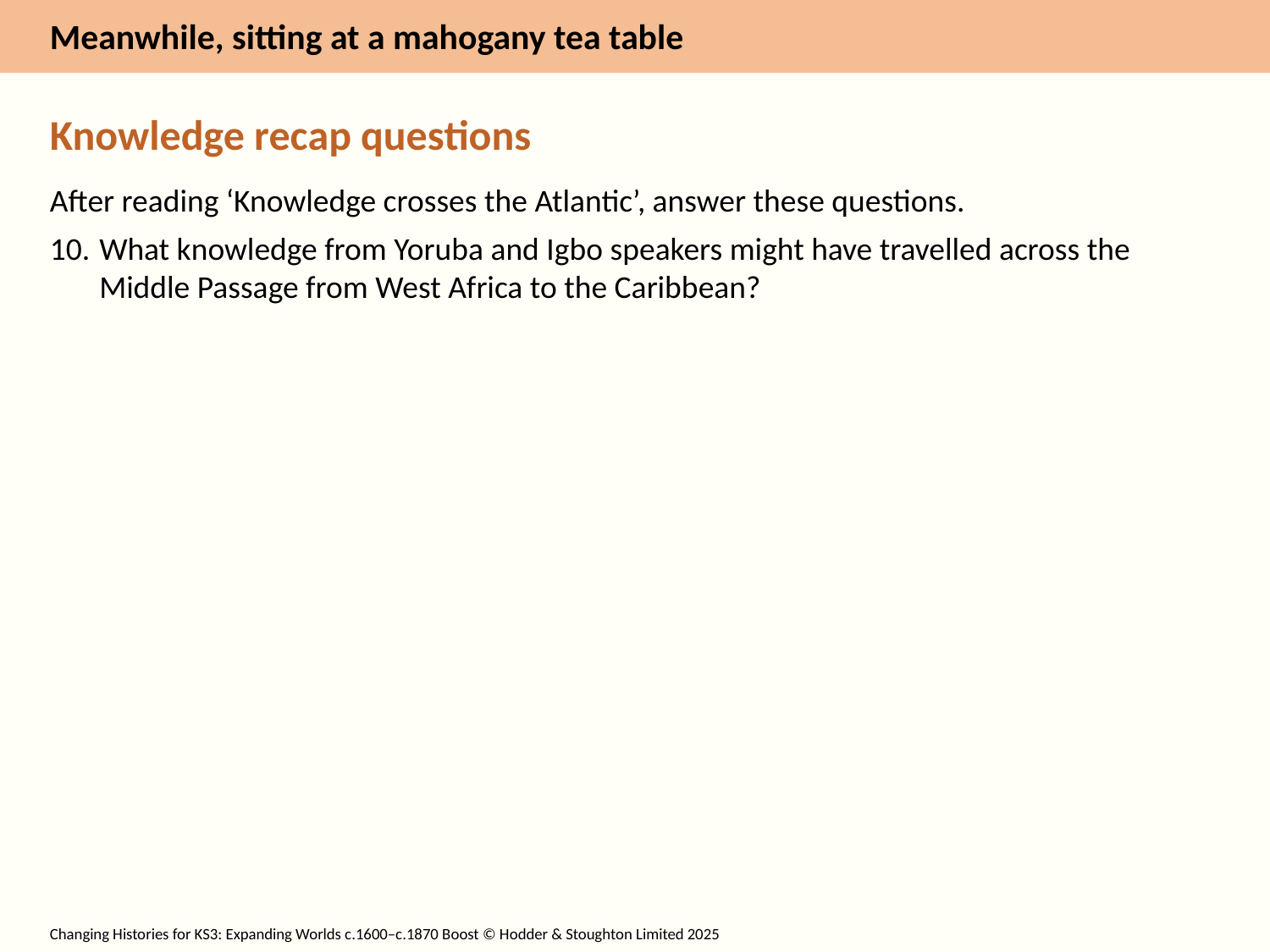

Knowledge recap questions
After reading ‘Knowledge crosses the Atlantic’, answer these questions.
10.	What knowledge from Yoruba and Igbo speakers might have travelled across the Middle Passage from West Africa to the Caribbean?